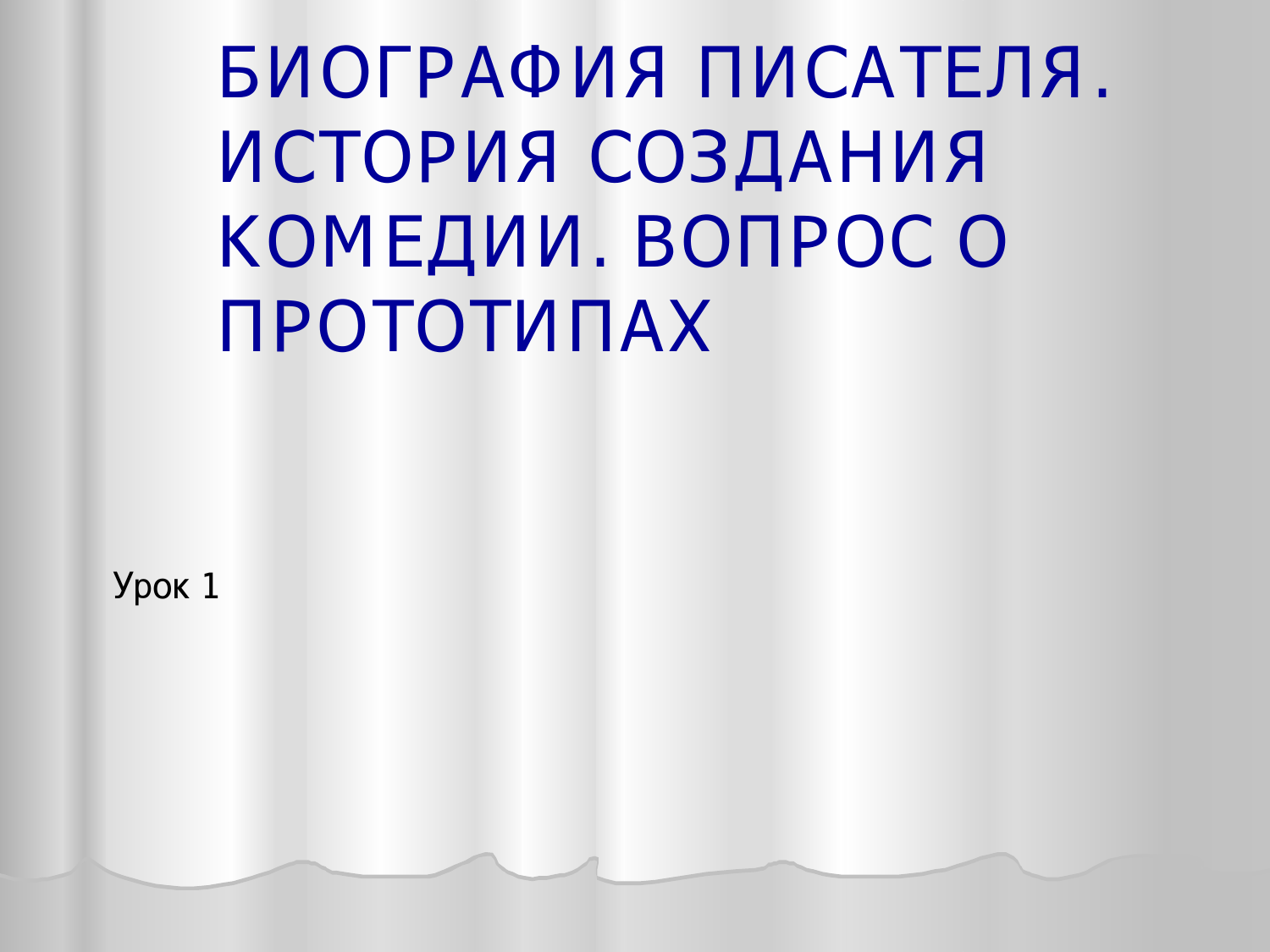

# Биография писателя. История создания комедии. Вопрос о прототипах
Урок 1